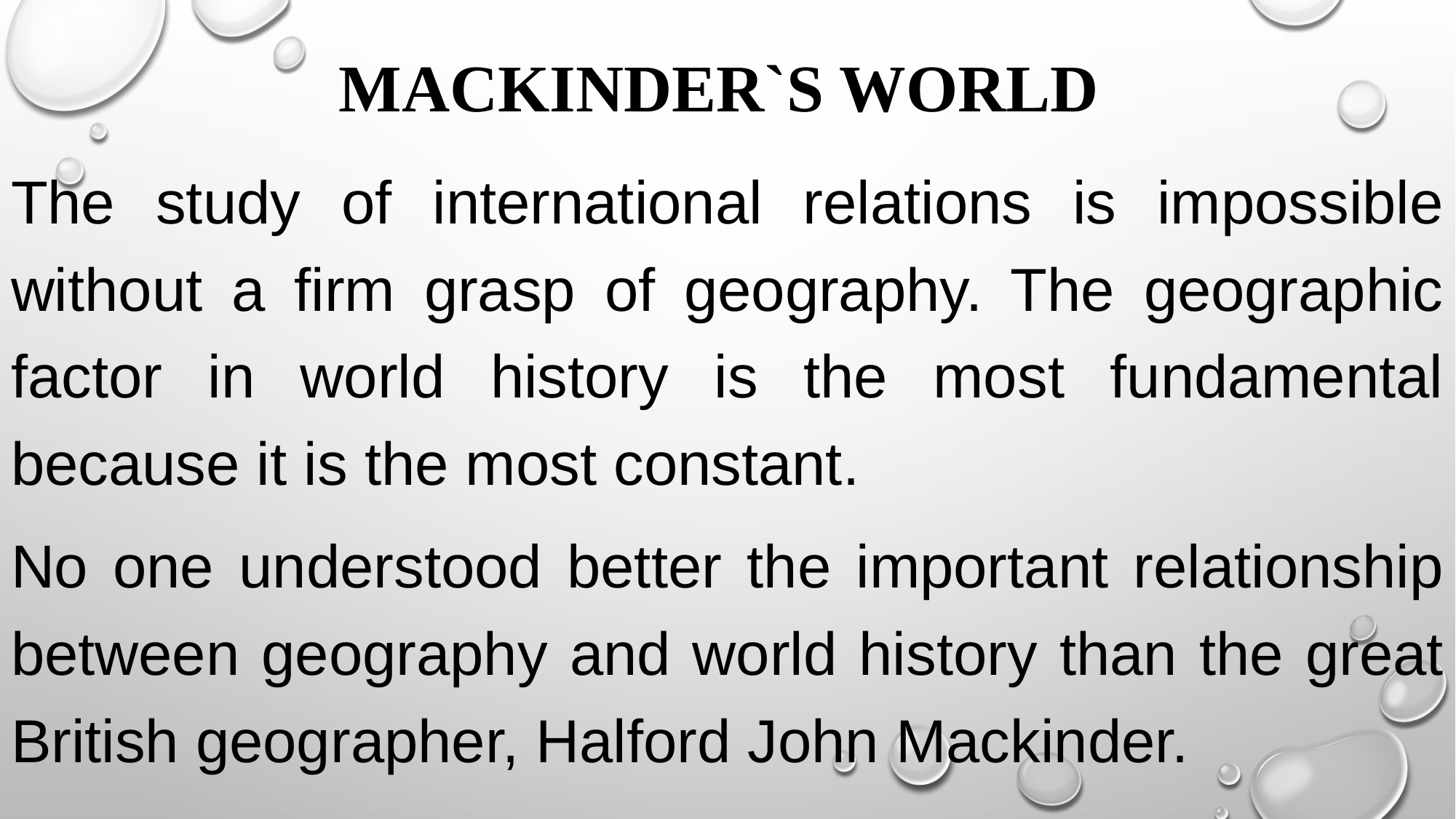

# Mackinder`s World
The study of international relations is impossible without a firm grasp of geography. The geographic factor in world history is the most fundamental because it is the most constant.
No one understood better the important relationship between geography and world history than the great British geographer, Halford John Mackinder.